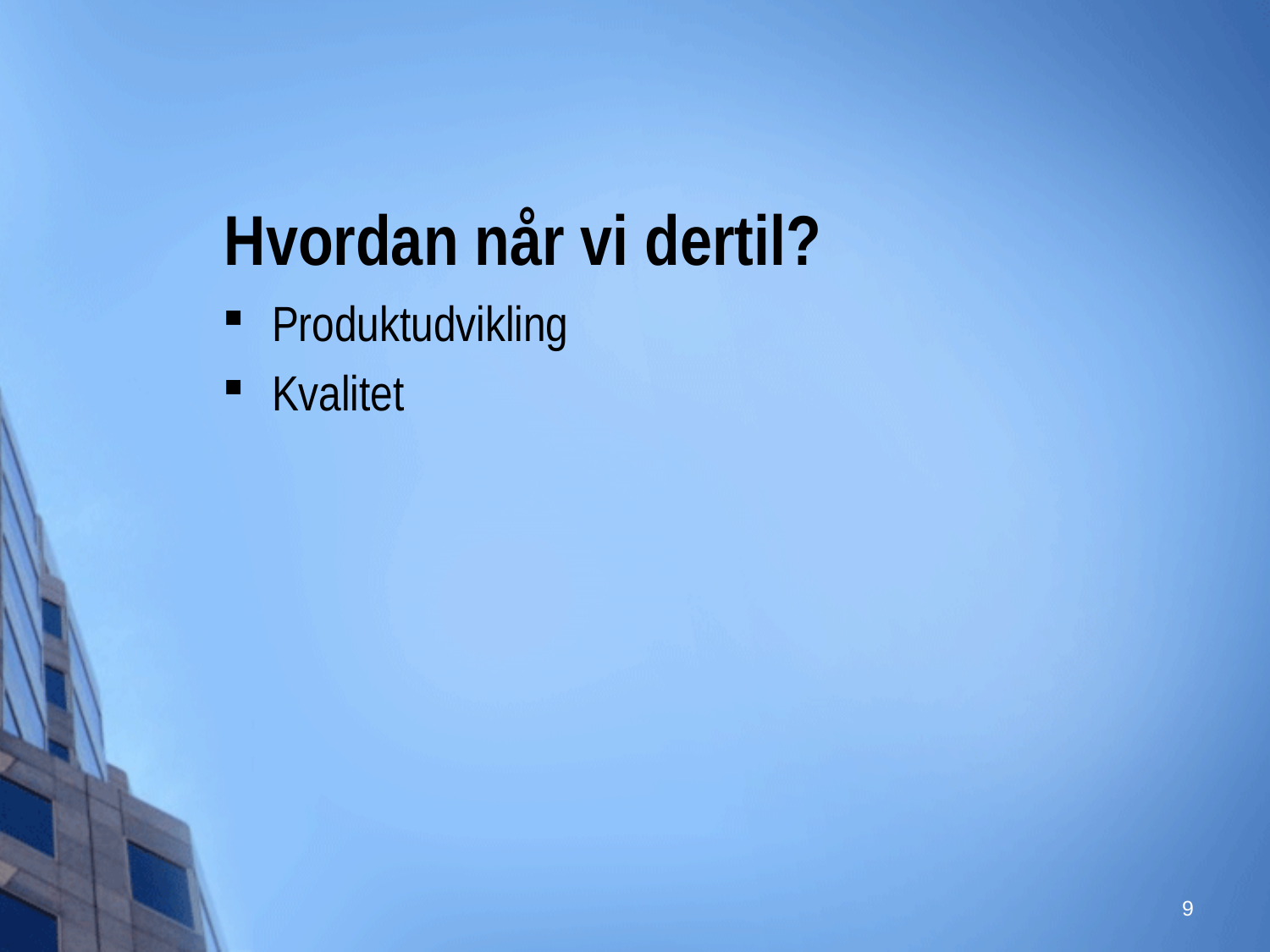

# Hvordan når vi dertil?
Produktudvikling
Kvalitet
9